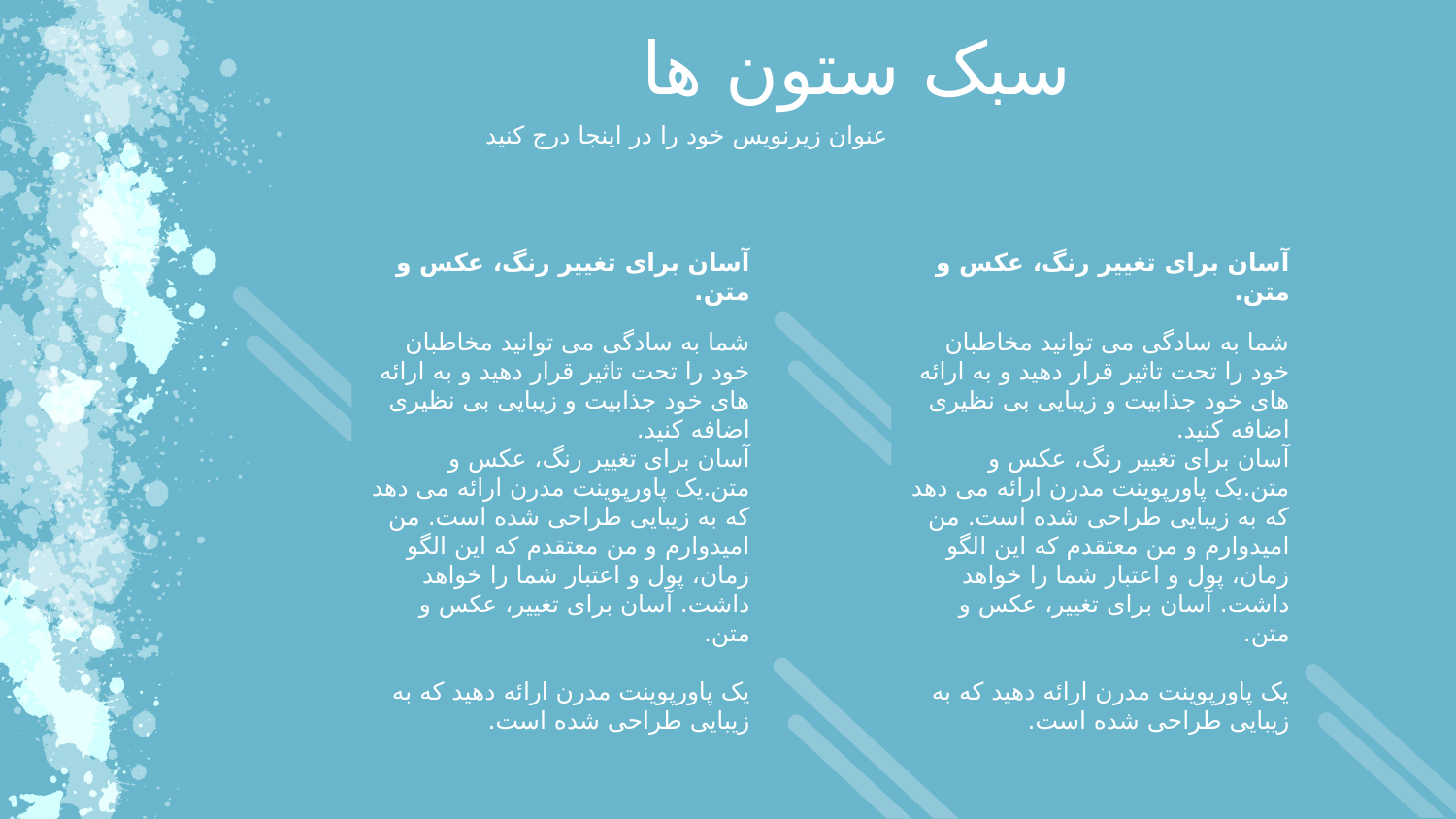

سبک ستون ها
عنوان زیرنویس خود را در اینجا درج کنید
آسان برای تغییر رنگ، عکس و متن.
شما به سادگی می توانید مخاطبان خود را تحت تاثیر قرار دهید و به ارائه های خود جذابیت و زیبایی بی نظیری اضافه کنید.
آسان برای تغییر رنگ، عکس و متن.یک پاورپوینت مدرن ارائه می دهد که به زیبایی طراحی شده است. من امیدوارم و من معتقدم که این الگو زمان، پول و اعتبار شما را خواهد داشت. آسان برای تغییر، عکس و متن.

یک پاورپوینت مدرن ارائه دهید که به زیبایی طراحی شده است.
آسان برای تغییر رنگ، عکس و متن.
شما به سادگی می توانید مخاطبان خود را تحت تاثیر قرار دهید و به ارائه های خود جذابیت و زیبایی بی نظیری اضافه کنید.
آسان برای تغییر رنگ، عکس و متن.یک پاورپوینت مدرن ارائه می دهد که به زیبایی طراحی شده است. من امیدوارم و من معتقدم که این الگو زمان، پول و اعتبار شما را خواهد داشت. آسان برای تغییر، عکس و متن.

یک پاورپوینت مدرن ارائه دهید که به زیبایی طراحی شده است.